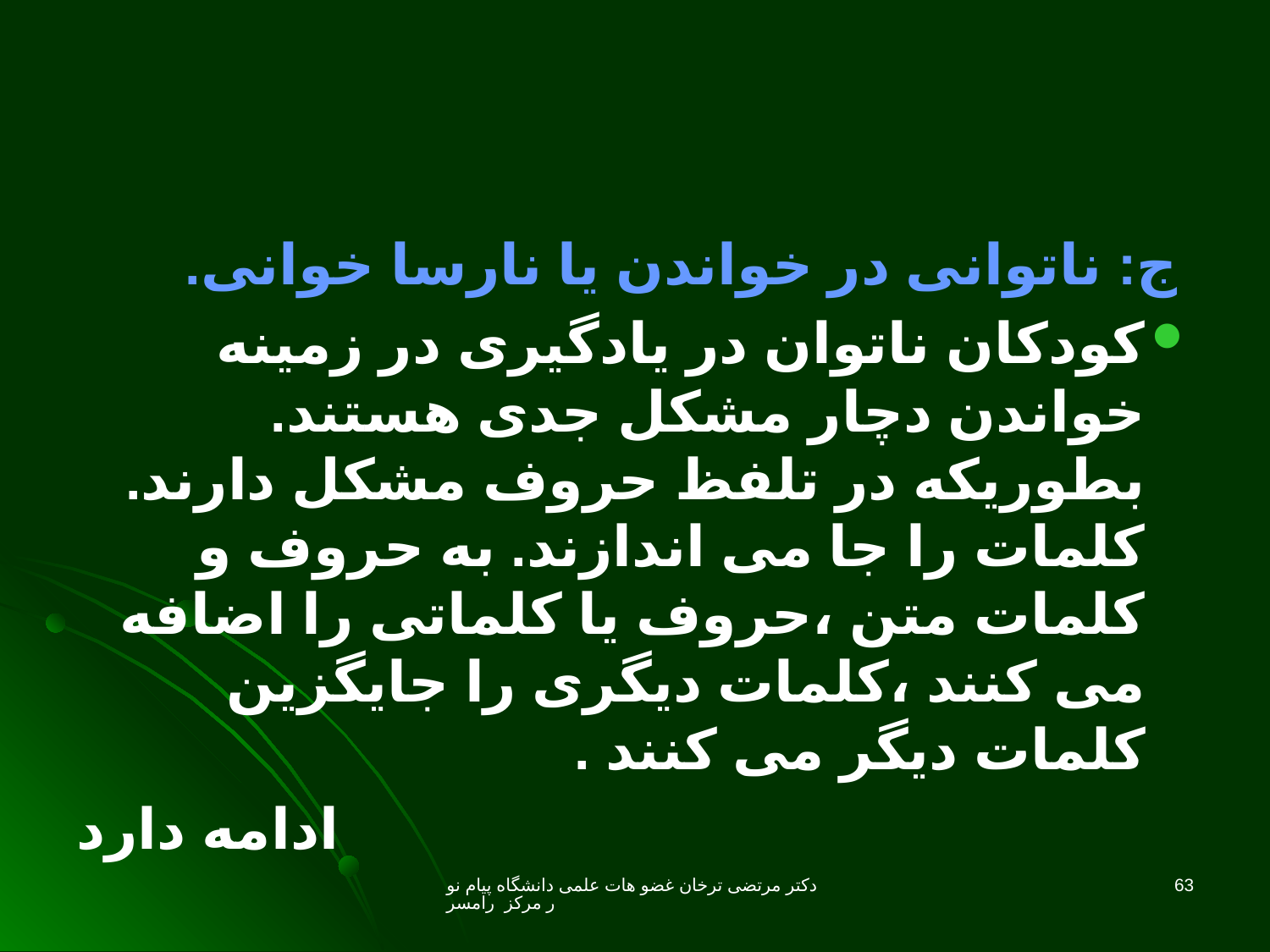

ج: ناتوانی در خواندن یا نارسا خوانی.
کودکان ناتوان در یادگیری در زمینه خواندن دچار مشکل جدی هستند. بطوریکه در تلفظ حروف مشکل دارند. کلمات را جا می اندازند. به حروف و کلمات متن ،حروف یا کلماتی را اضافه می کنند ،کلمات دیگری را جایگزین کلمات دیگر می کنند .
ادامه دارد

دکتر مرتضی ترخان غضو هات علمی دانشگاه پیام نور مرکز رامسر
63